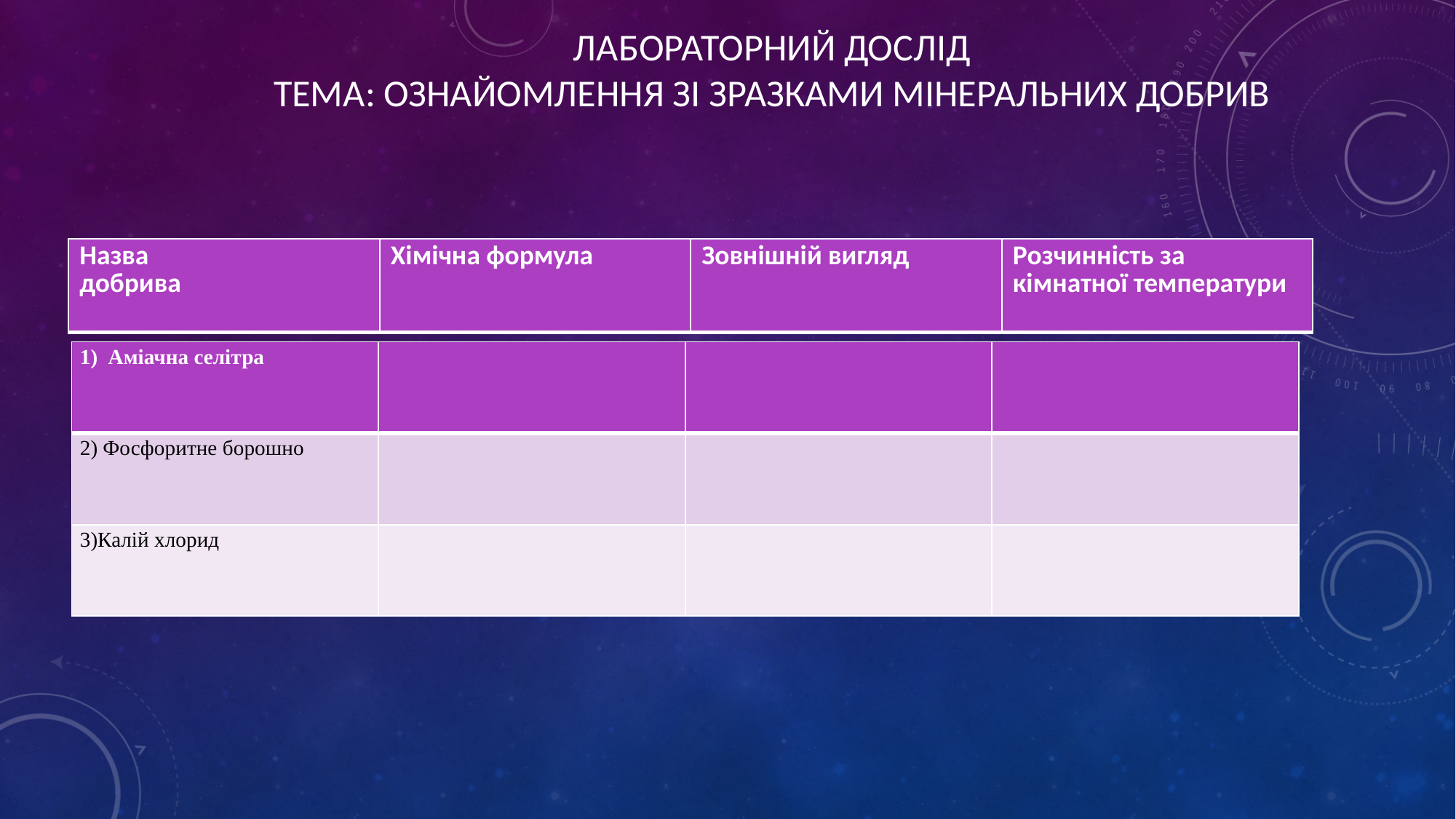

# Лабораторний дослід Тема: Ознайомлення зі зразками мінеральних добрив
| Назва добрива | Хімічна формула | Зовнішній вигляд | Розчинність за кімнатної температури |
| --- | --- | --- | --- |
| 1) Аміачна селітра |  |  |  |
| --- | --- | --- | --- |
| 2) Фосфоритне борошно |  |  |  |
| 3)Калій хлорид |  |  |  |